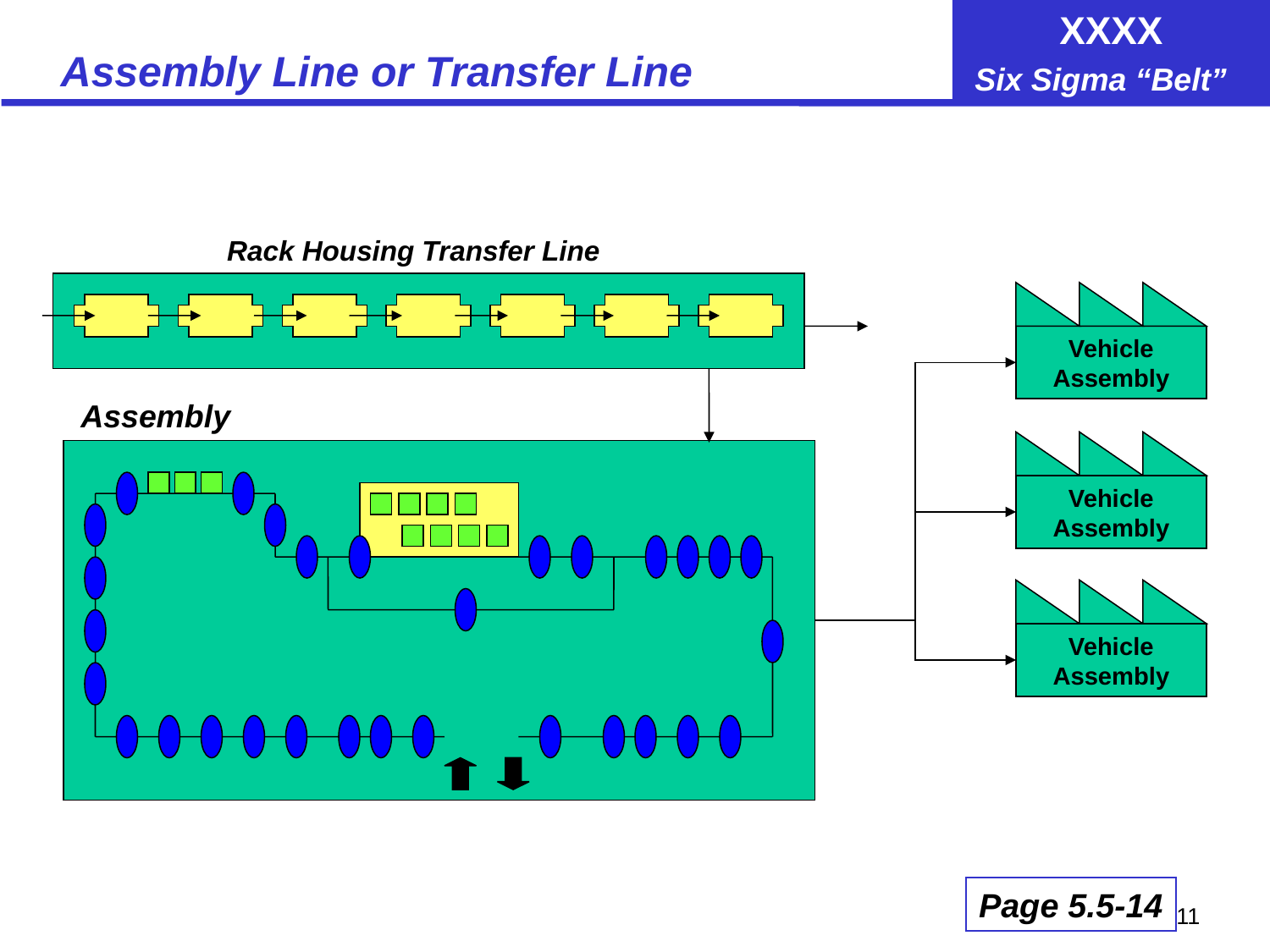

# Assembly Line or Transfer Line

Rack Housing Transfer Line

Vehicle Assembly

Assembly

Vehicle Assembly

Vehicle Assembly

Page 5.5-14